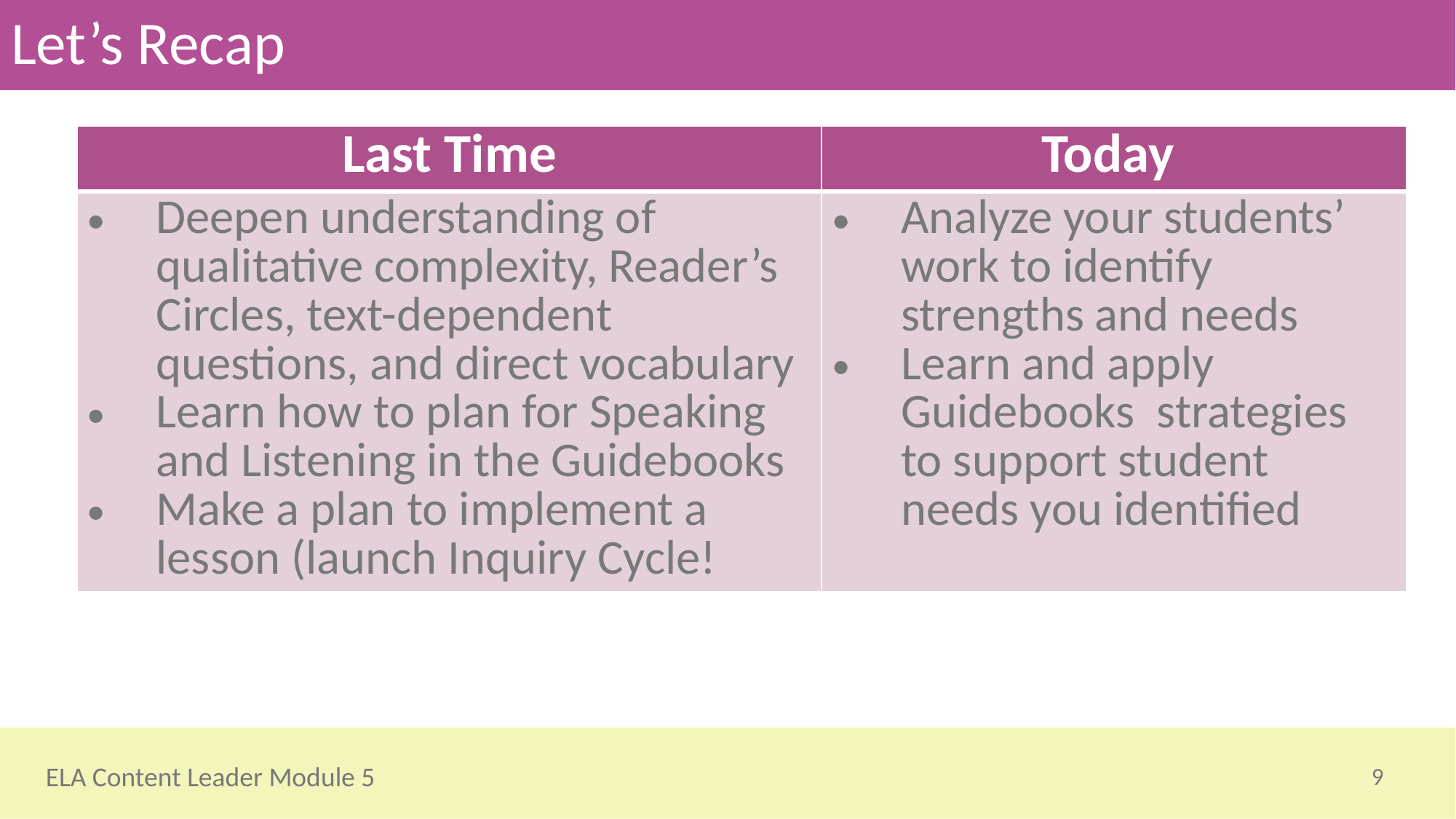

# Let’s Recap
| Last Time | Today |
| --- | --- |
| Deepen understanding of qualitative complexity, Reader’s Circles, text-dependent questions, and direct vocabulary Learn how to plan for Speaking and Listening in the Guidebooks Make a plan to implement a lesson (launch Inquiry Cycle! | Analyze your students’ work to identify strengths and needs Learn and apply Guidebooks strategies to support student needs you identified |

9